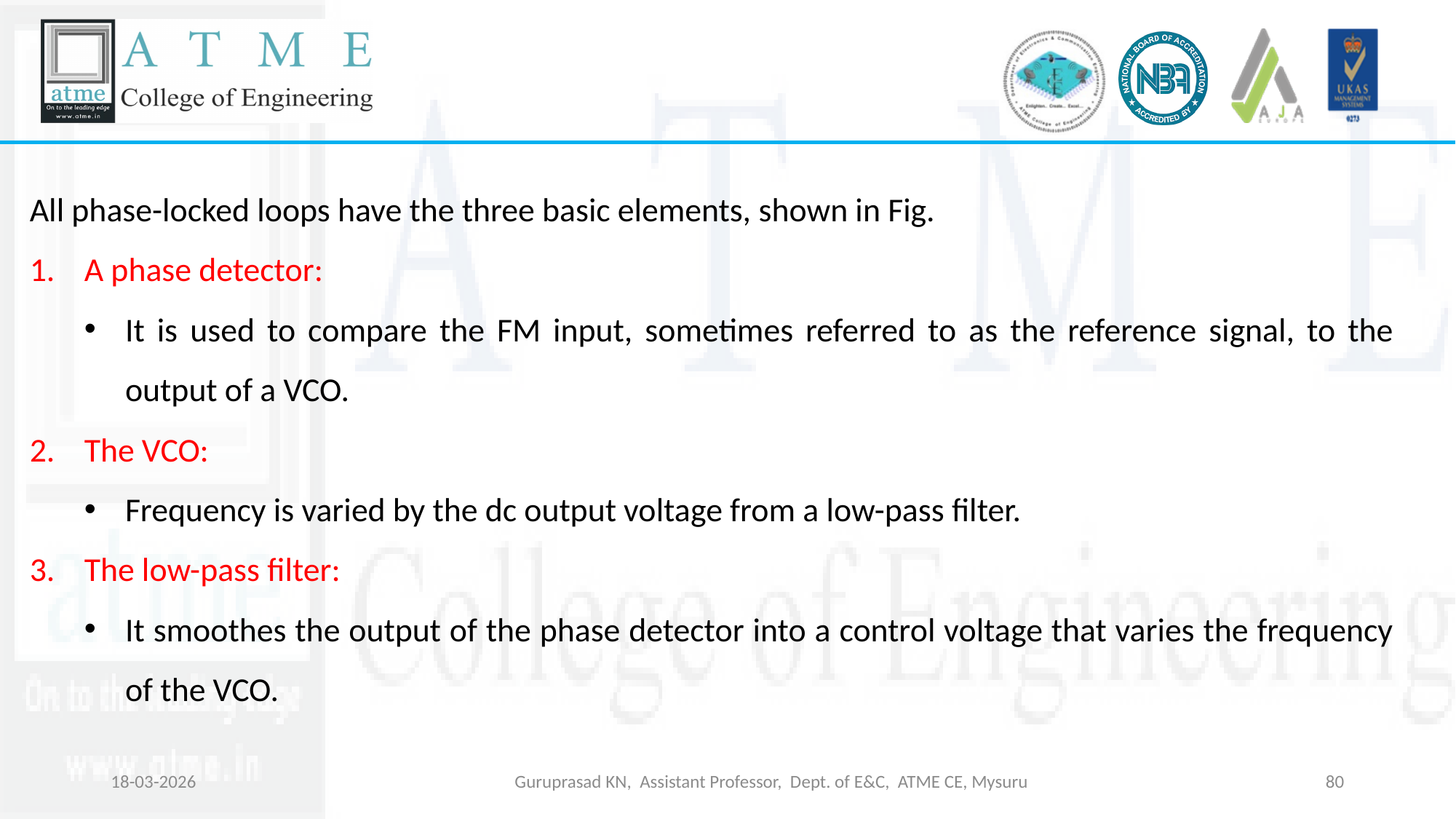

All phase-locked loops have the three basic elements, shown in Fig.
A phase detector:
It is used to compare the FM input, sometimes referred to as the reference signal, to the output of a VCO.
The VCO:
Frequency is varied by the dc output voltage from a low-pass filter.
The low-pass filter:
It smoothes the output of the phase detector into a control voltage that varies the frequency of the VCO.
18-03-2026
Guruprasad KN,  Assistant Professor,  Dept. of E&C,  ATME CE, Mysuru
80